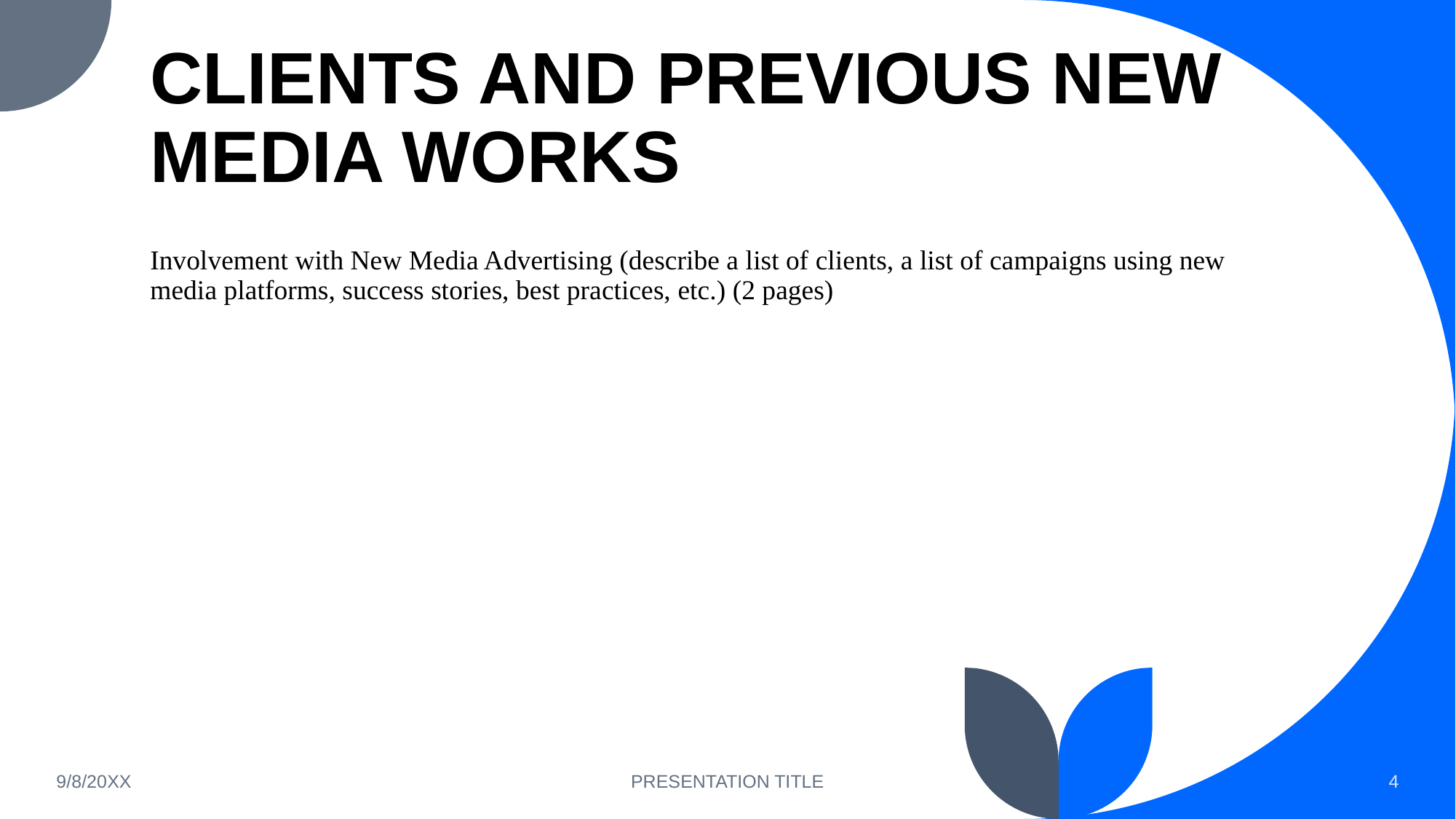

# CLIENTS AND PREVIOUS NEW MEDIA WORKS
Involvement with New Media Advertising (describe a list of clients, a list of campaigns using new media platforms, success stories, best practices, etc.) (2 pages)
9/8/20XX
PRESENTATION TITLE
4